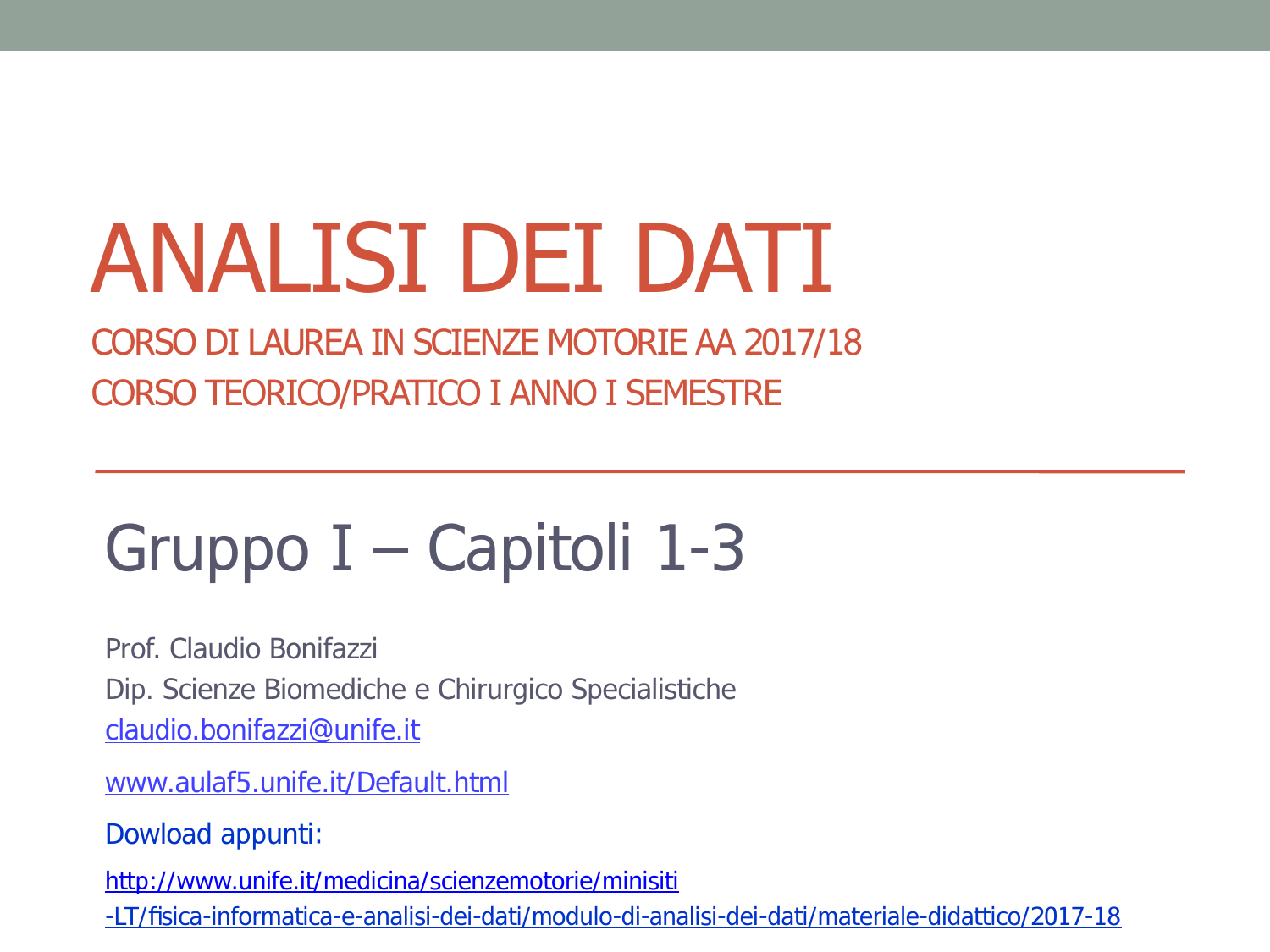

# Analisi dei Dati Corso di Laurea in Scienze Motorie AA 2017/18 Corso Teorico/Pratico I Anno I Semestre
Gruppo I – Capitoli 1-3

Prof. Claudio Bonifazzi
Dip. Scienze Biomediche e Chirurgico Specialistiche
claudio.bonifazzi@unife.it
www.aulaf5.unife.it/Default.html
Dowload appunti:
http://www.unife.it/medicina/scienzemotorie/minisiti-LT/fisica-informatica-e-analisi-dei-dati/modulo-di-analisi-dei-dati/materiale-didattico/2017-18